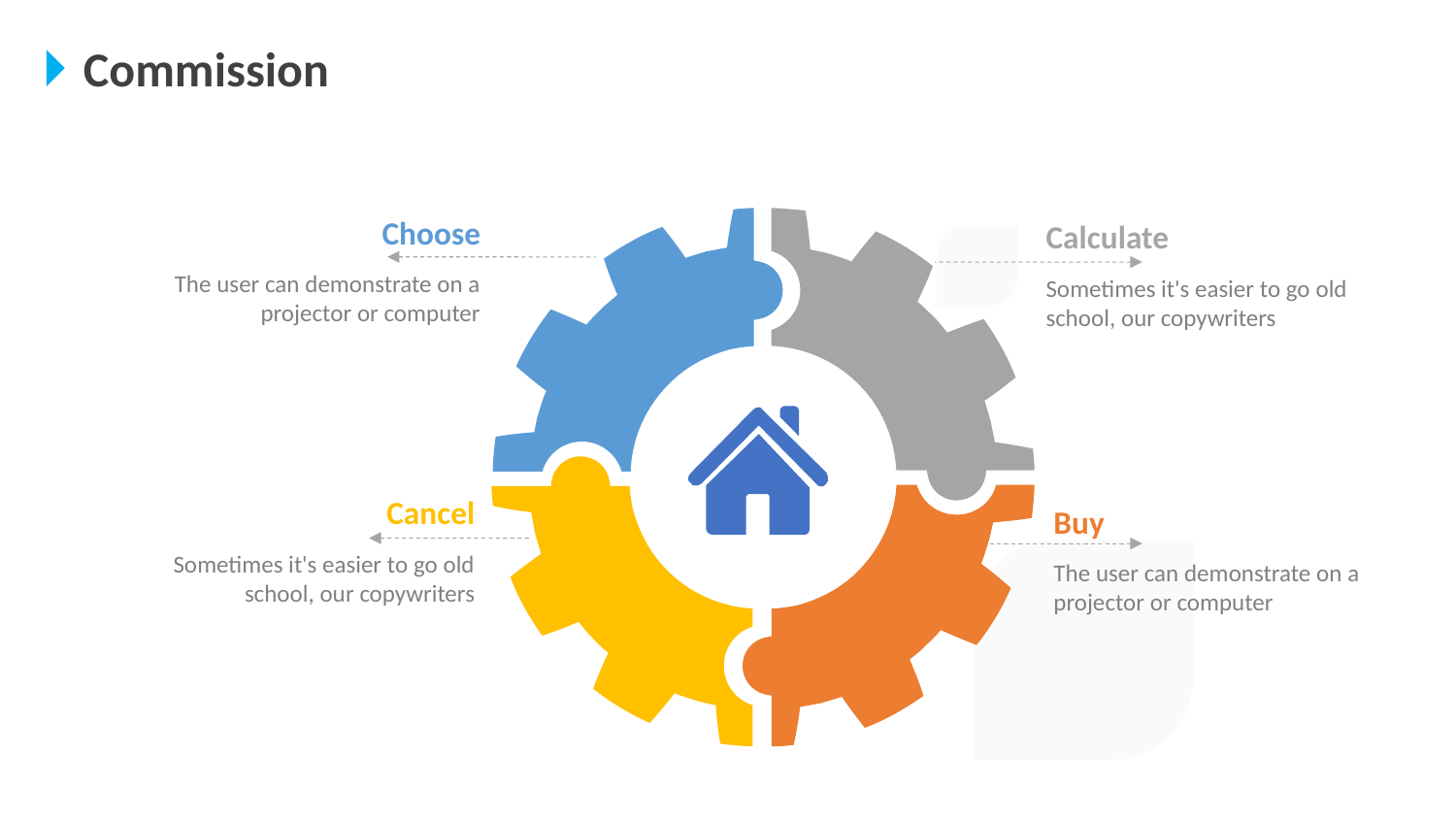

Commission

Choose
The user can demonstrate on a projector or computer

Calculate
Sometimes it's easier to go old school, our copywriters

Cancel
Sometimes it's easier to go old school, our copywriters
Buy
The user can demonstrate on a projector or computer